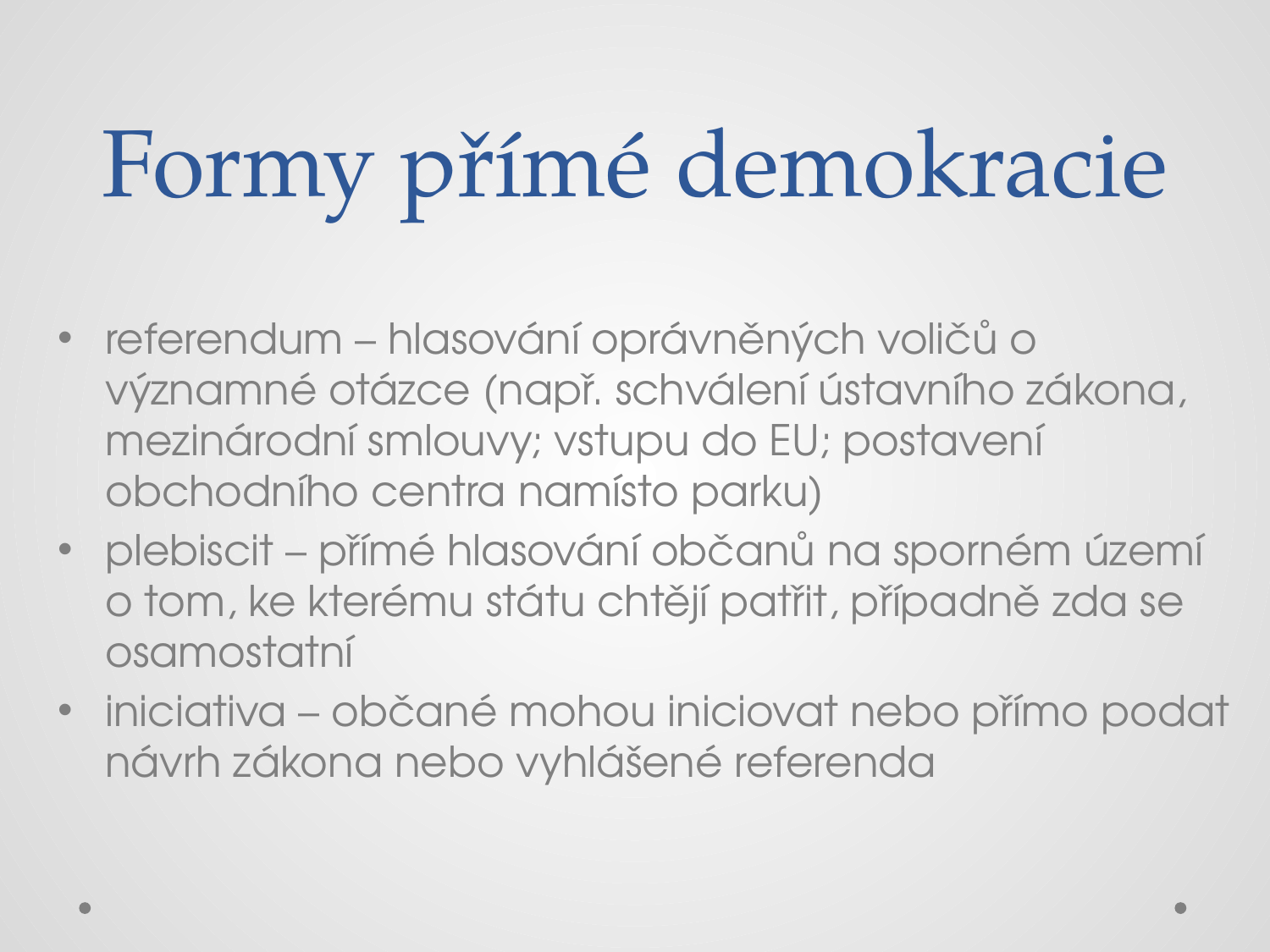

# Formy přímé demokracie

referendum – hlasování oprávněných voličů o významné otázce (např. schválení ústavního zákona, mezinárodní smlouvy; vstupu do EU; postavení obchodního centra namísto parku)
plebiscit – přímé hlasování občanů na sporném území o tom, ke kterému státu chtějí patřit, případně zda se osamostatní
iniciativa – občané mohou iniciovat nebo přímo podat návrh zákona nebo vyhlášené referenda